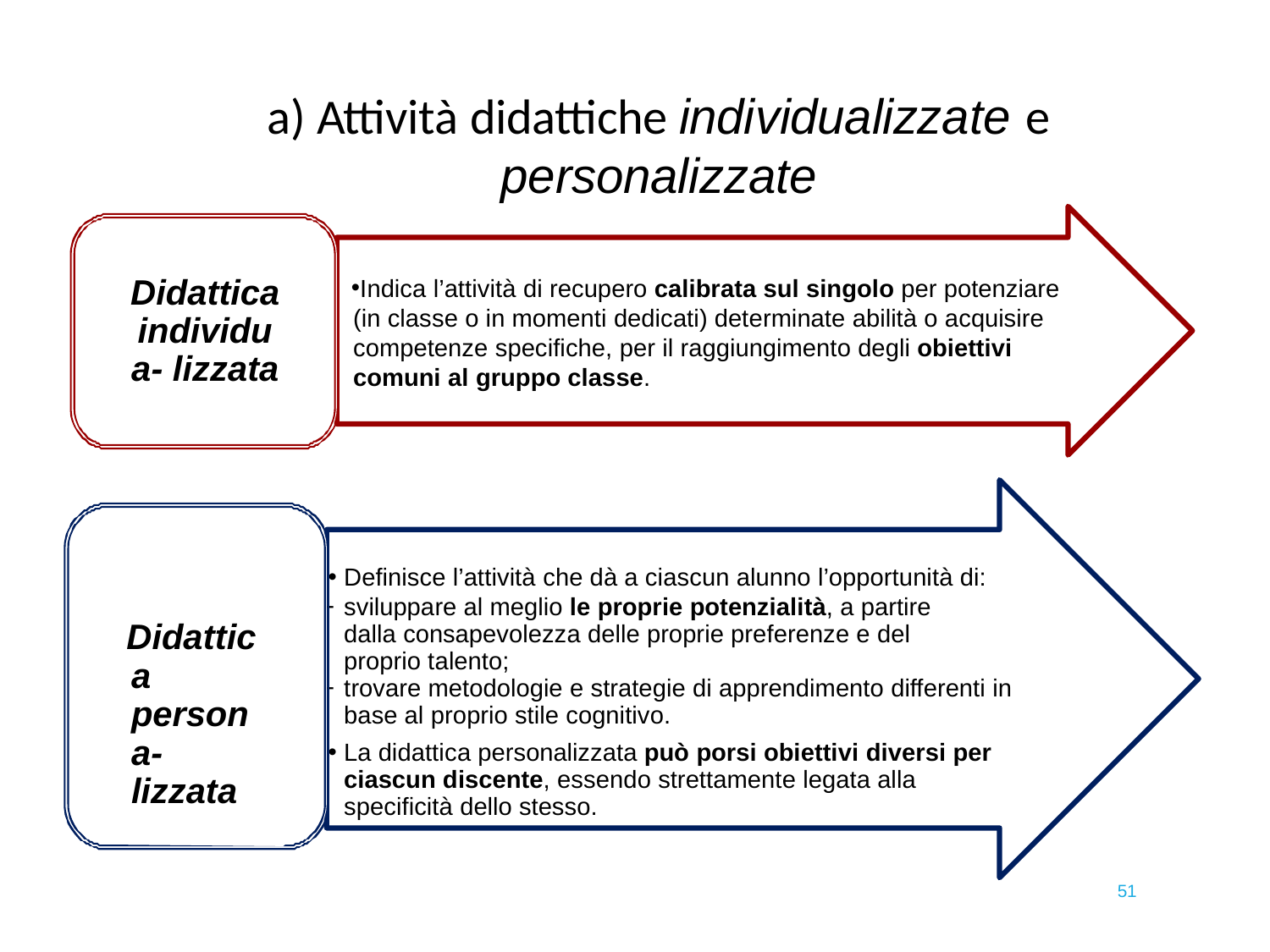

# a) Attività didattiche individualizzate e personalizzate

Indica l’attività di recupero calibrata sul singolo per potenziare  (in classe o in momenti dedicati) determinate abilità o acquisire competenze specifiche, per il raggiungimento degli obiettivi comuni al gruppo classe.
Didattica individua- lizzata

Definisce l’attività che dà a ciascun alunno l’opportunità di:
sviluppare al meglio le proprie potenzialità, a partire dalla consapevolezza delle proprie preferenze e del proprio talento;
trovare metodologie e strategie di apprendimento differenti in base al proprio stile cognitivo.
La didattica personalizzata può porsi obiettivi diversi per ciascun discente, essendo strettamente legata alla specificità dello stesso.
Didattica persona- lizzata
51